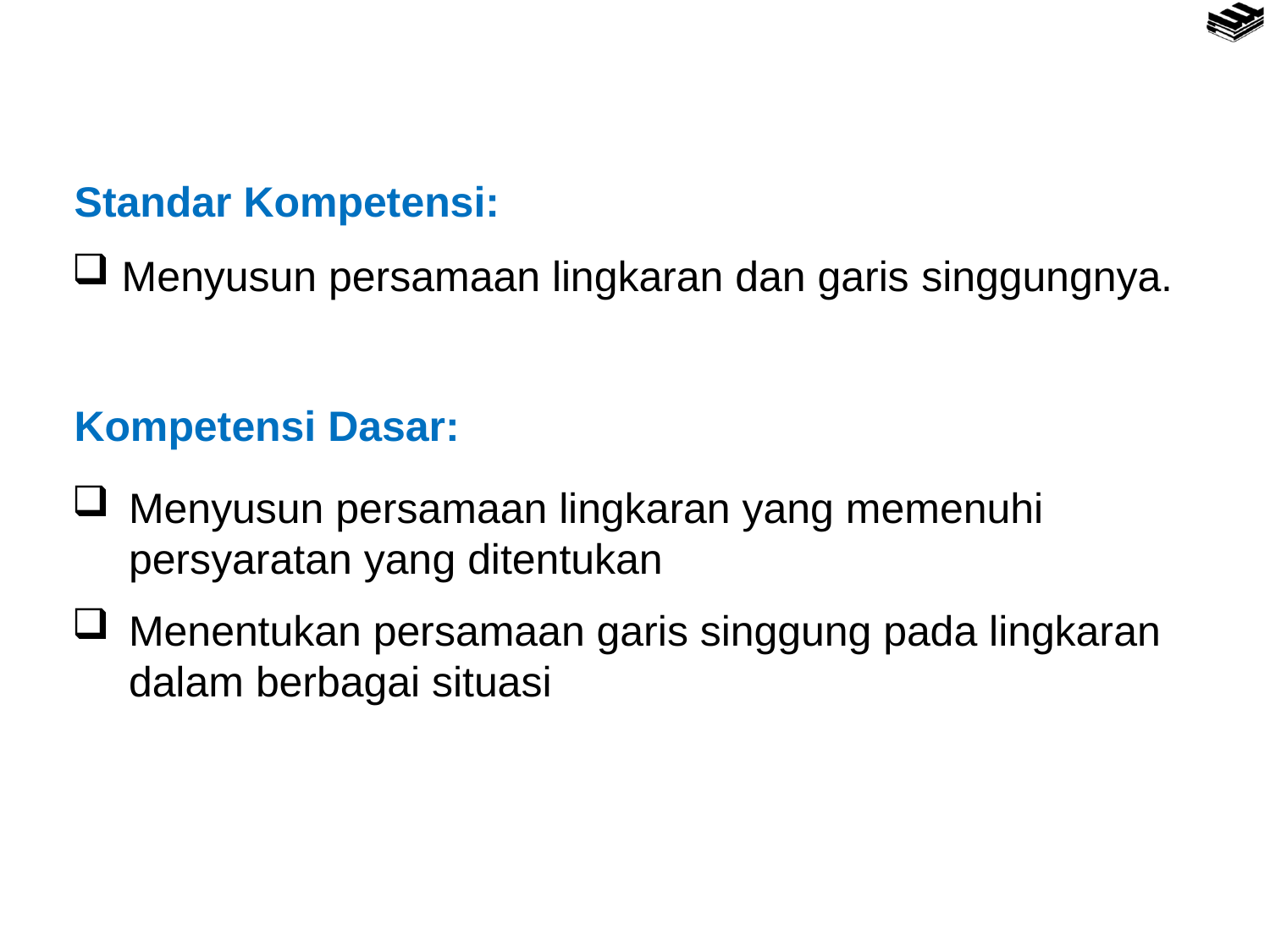

Standar Kompetensi:
 Menyusun persamaan lingkaran dan garis singgungnya.
Kompetensi Dasar:
Menyusun persamaan lingkaran yang memenuhi persyaratan yang ditentukan
Menentukan persamaan garis singgung pada lingkaran dalam berbagai situasi